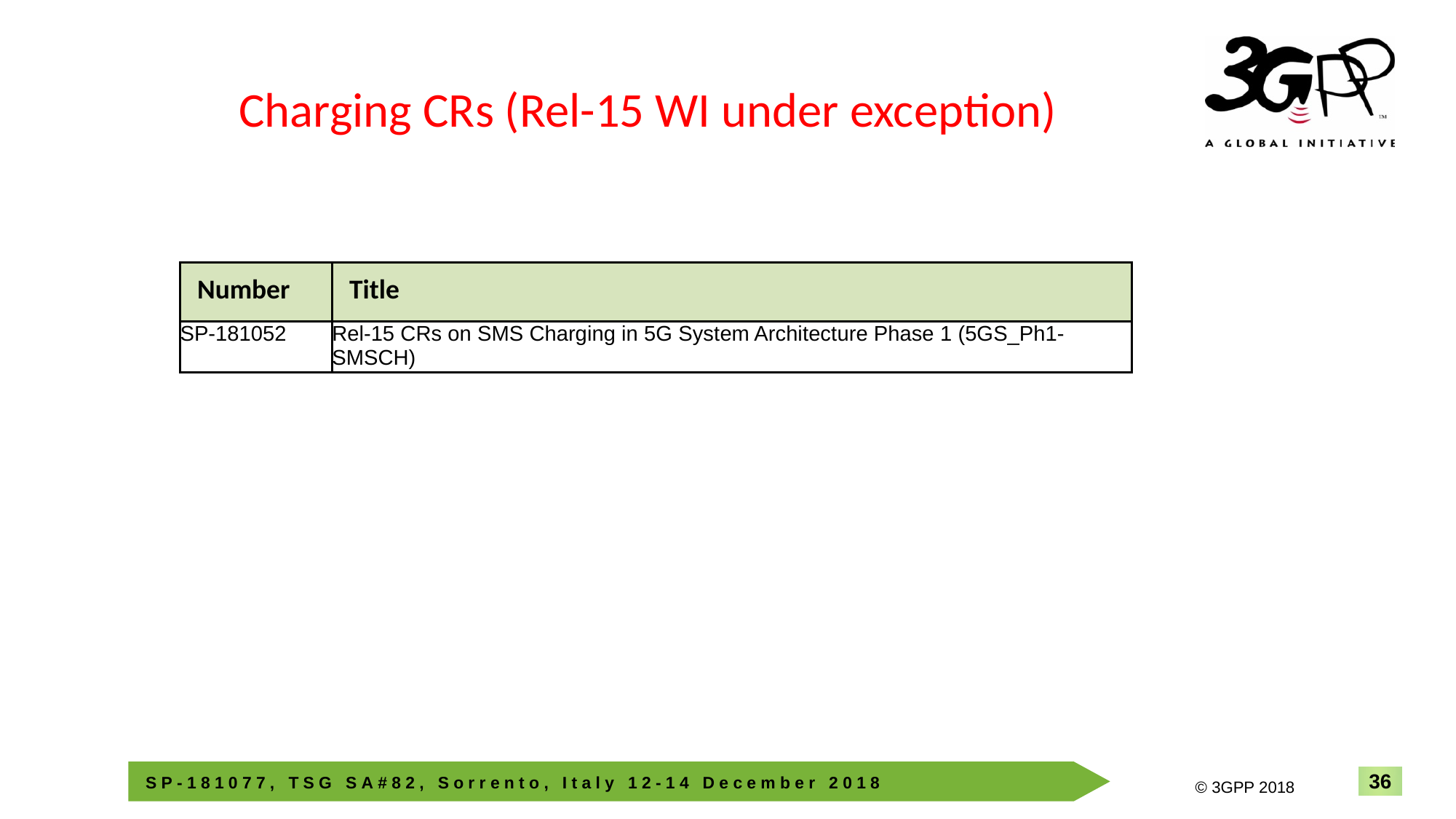

Charging CRs (Rel-15 WI under exception)

| Number | Title |
| --- | --- |
| SP-181052 | Rel-15 CRs on SMS Charging in 5G System Architecture Phase 1 (5GS\_Ph1-SMSCH) |